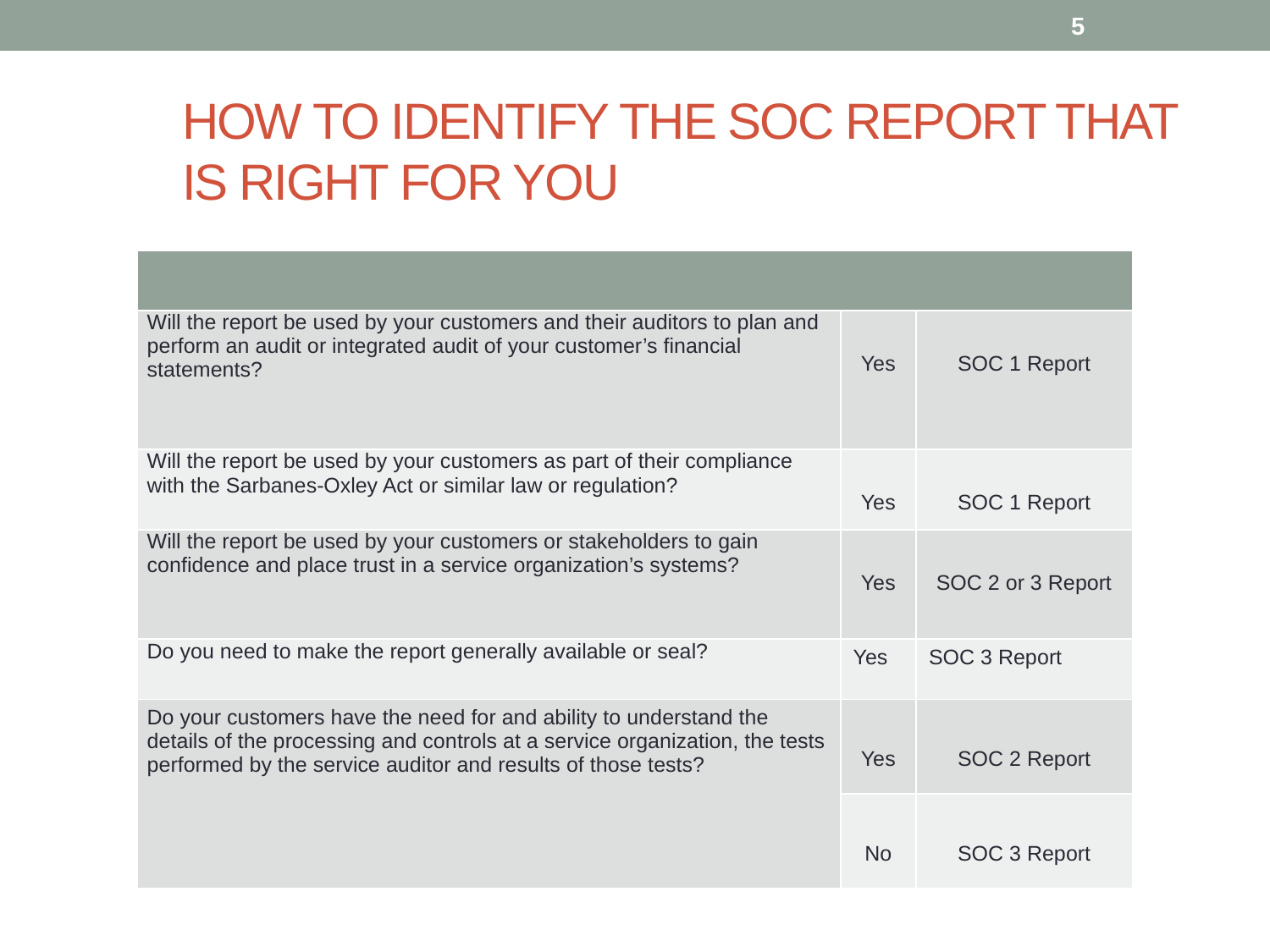

5
# HOW TO IDENTIFY THE SOC REPORT THAT IS RIGHT FOR YOU
|  |  |  |
| --- | --- | --- |
| Will the report be used by your customers and their auditors to plan and perform an audit or integrated audit of your customer’s financial statements? | Yes | SOC 1 Report |
| Will the report be used by your customers as part of their compliance with the Sarbanes-Oxley Act or similar law or regulation? | Yes | SOC 1 Report |
| Will the report be used by your customers or stakeholders to gain confidence and place trust in a service organization’s systems? | Yes | SOC 2 or 3 Report |
| Do you need to make the report generally available or seal? | Yes | SOC 3 Report |
| Do your customers have the need for and ability to understand the details of the processing and controls at a service organization, the tests performed by the service auditor and results of those tests? | Yes | SOC 2 Report |
|  | No | SOC 3 Report |